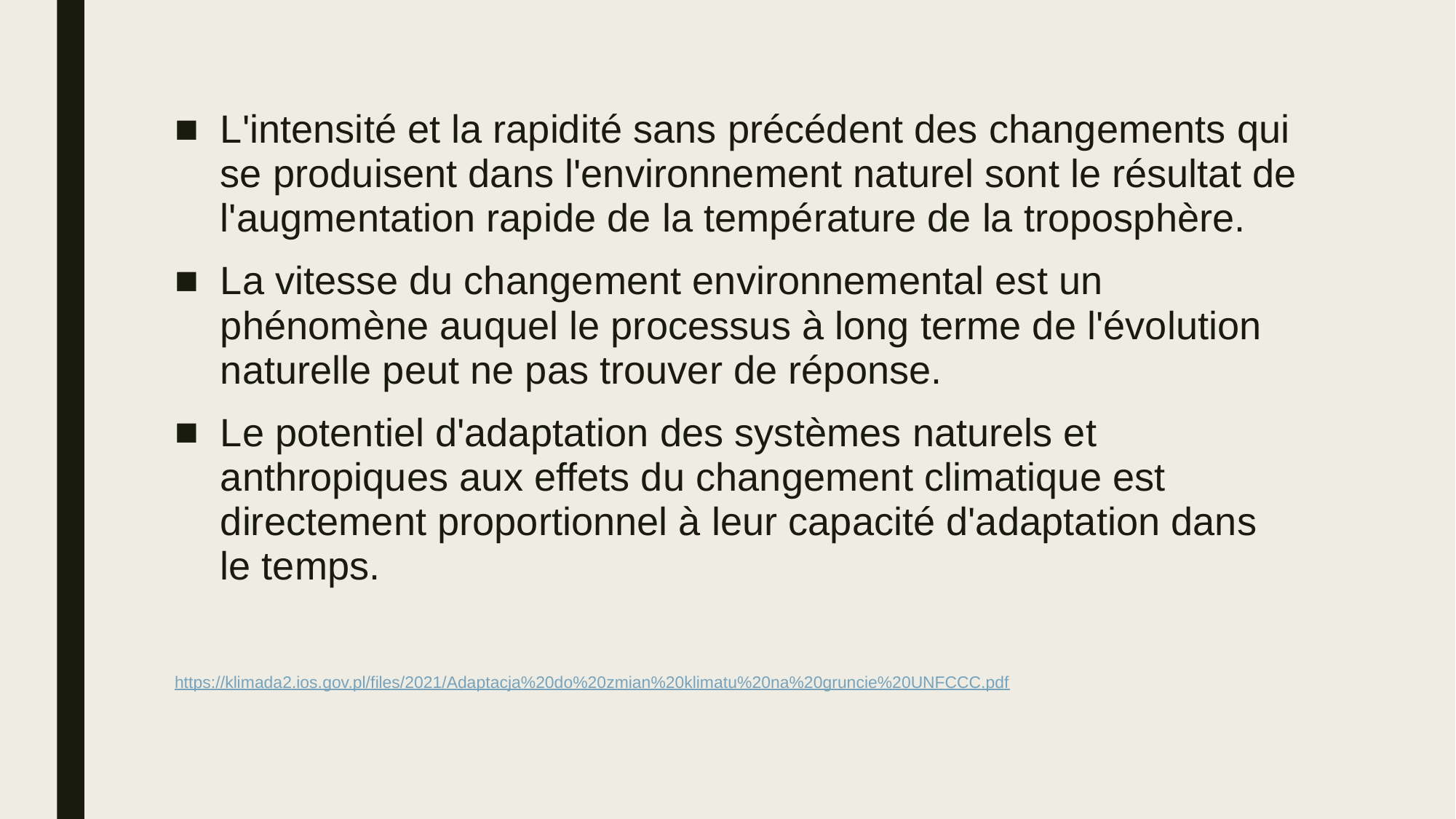

L'intensité et la rapidité sans précédent des changements qui se produisent dans l'environnement naturel sont le résultat de l'augmentation rapide de la température de la troposphère.
La vitesse du changement environnemental est un phénomène auquel le processus à long terme de l'évolution naturelle peut ne pas trouver de réponse.
Le potentiel d'adaptation des systèmes naturels et anthropiques aux effets du changement climatique est directement proportionnel à leur capacité d'adaptation dans le temps.

https://klimada2.ios.gov.pl/files/2021/Adaptacja%20do%20zmian%20klimatu%20na%20gruncie%20UNFCCC.pdf